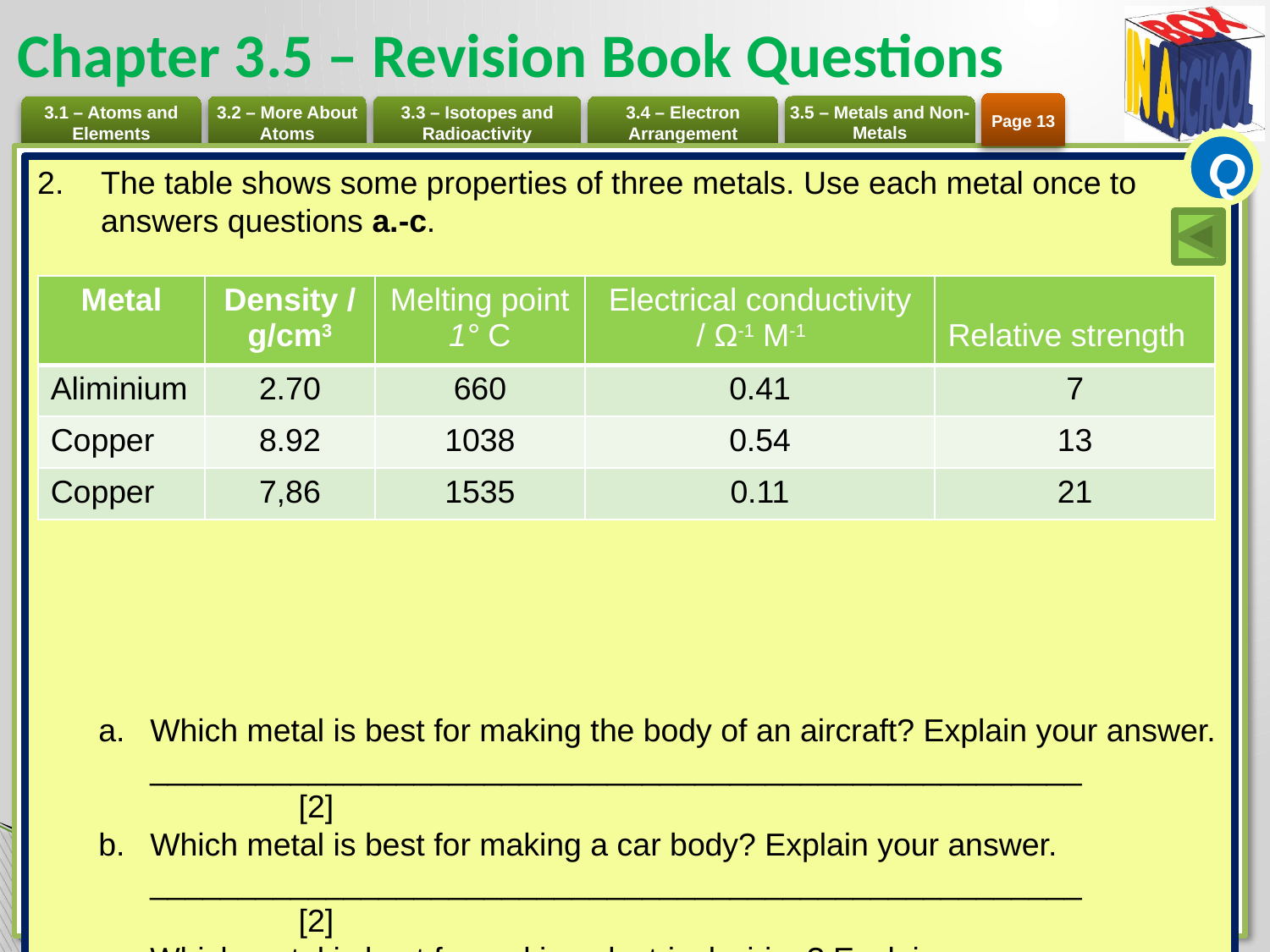

# Chapter 3.5 – Revision Book Questions
Page 13
Q
The table shows some properties of three metals. Use each metal once to answers questions a.-c.

Which metal is best for making the body of an aircraft? Explain your answer.
_____________________________________________________	[2]
Which metal is best for making a car body? Explain your answer.
_____________________________________________________	[2]
Which metal is best for making electrical wiring? Explain your answer.
_____________________________________________________	[2]
Extension
Germanium, arsenic, and silicon are metalloids. Use books or the internet to write about the position of metalloids in the Periodic Table and their properties.	[6]

| Metal | Density / g/cm3 | Melting point 1° C | Electrical conductivity / Ω-1 M-1 | Relative strength |
| --- | --- | --- | --- | --- |
| Aliminium | 2.70 | 660 | 0.41 | 7 |
| Copper | 8.92 | 1038 | 0.54 | 13 |
| Copper | 7,86 | 1535 | 0.11 | 21 |